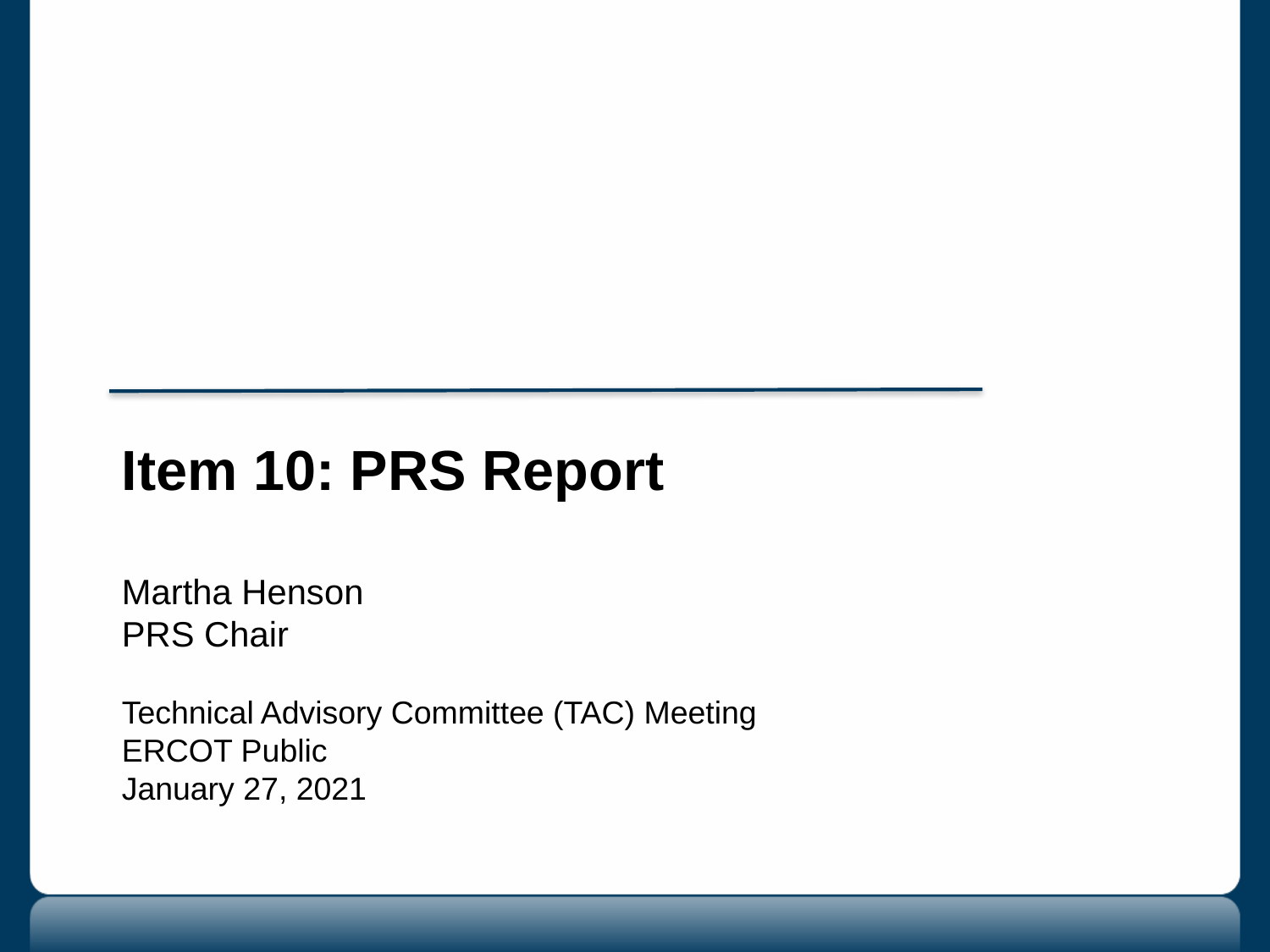

Item 10: PRS Report

Martha Henson
PRS Chair

Technical Advisory Committee (TAC) Meeting
ERCOT Public
January 27, 2021